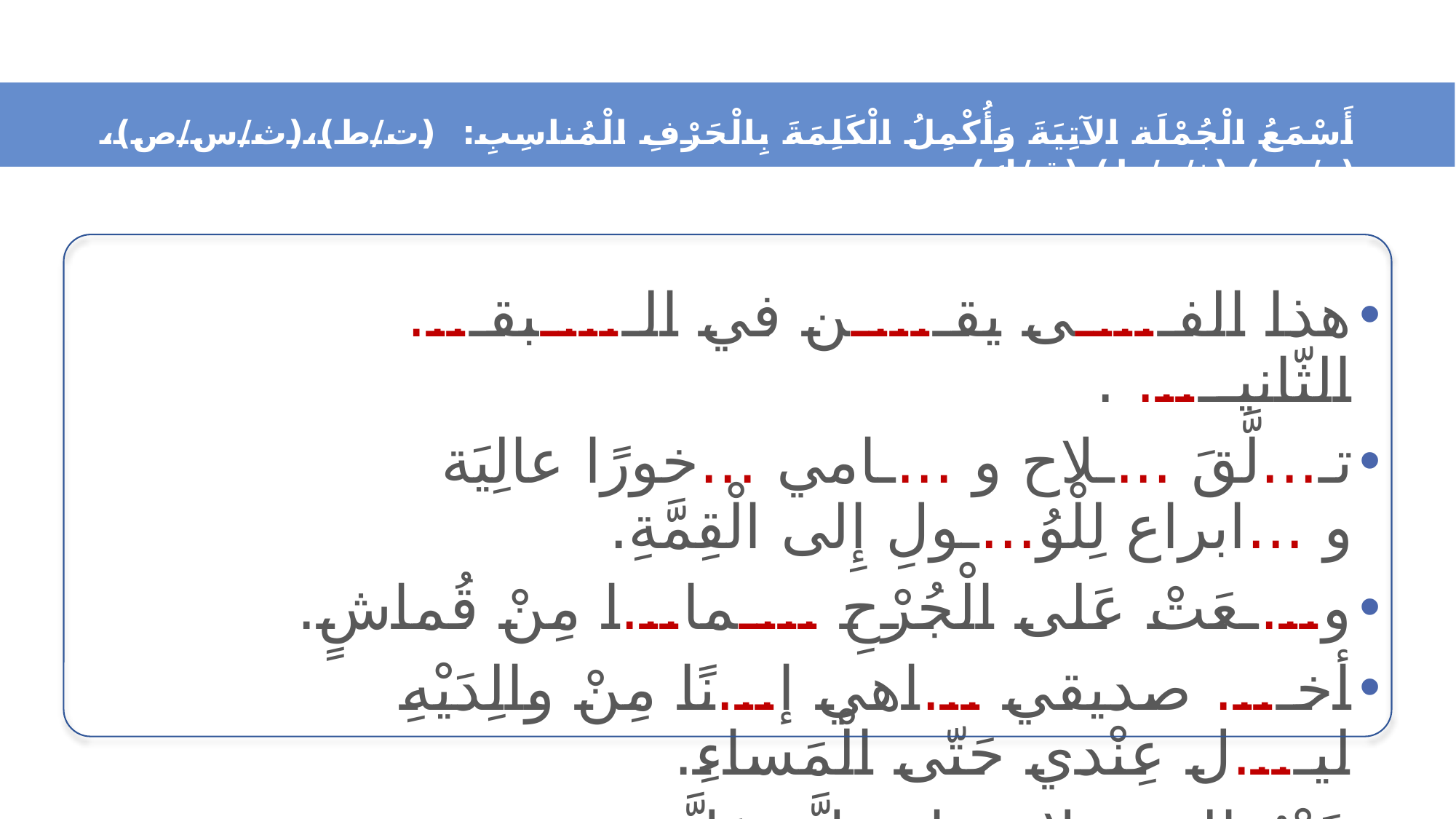

أَسْمَعُ الْجُمْلَة الآتِيَةَ وَأُكْمِلُ الْكَلِمَةَ بِالْحَرْفِ الْمُناسِبِ:  (ت/ط)،(ث/س/ص)،(د/ض)،(ذ/ز/ظ)،(ق/ك).

هذا الفـ...ـى يقـ...ـن في الـ...ـبقـ... الثّانيــ... .
تـ...لَّقَ ...ـلاح و ...ـامي ...خورًا عالِيَة و ...ابراع لِلْوُ...ـولِ إِلى الْقِمَّةِ.
و...ـعَتْ عَلى الْجُرْحِ ...ـما...ا مِنْ قُماشٍ.
أخـ... صديقي ...اهي إ...نًا مِنْ والِدَيْهِ ليـ...ل عِنْدي حَتّى الْمَساءِ.
خَيْرُ الــ...ـلامِ ما ...لَّ وَدَلَّ.